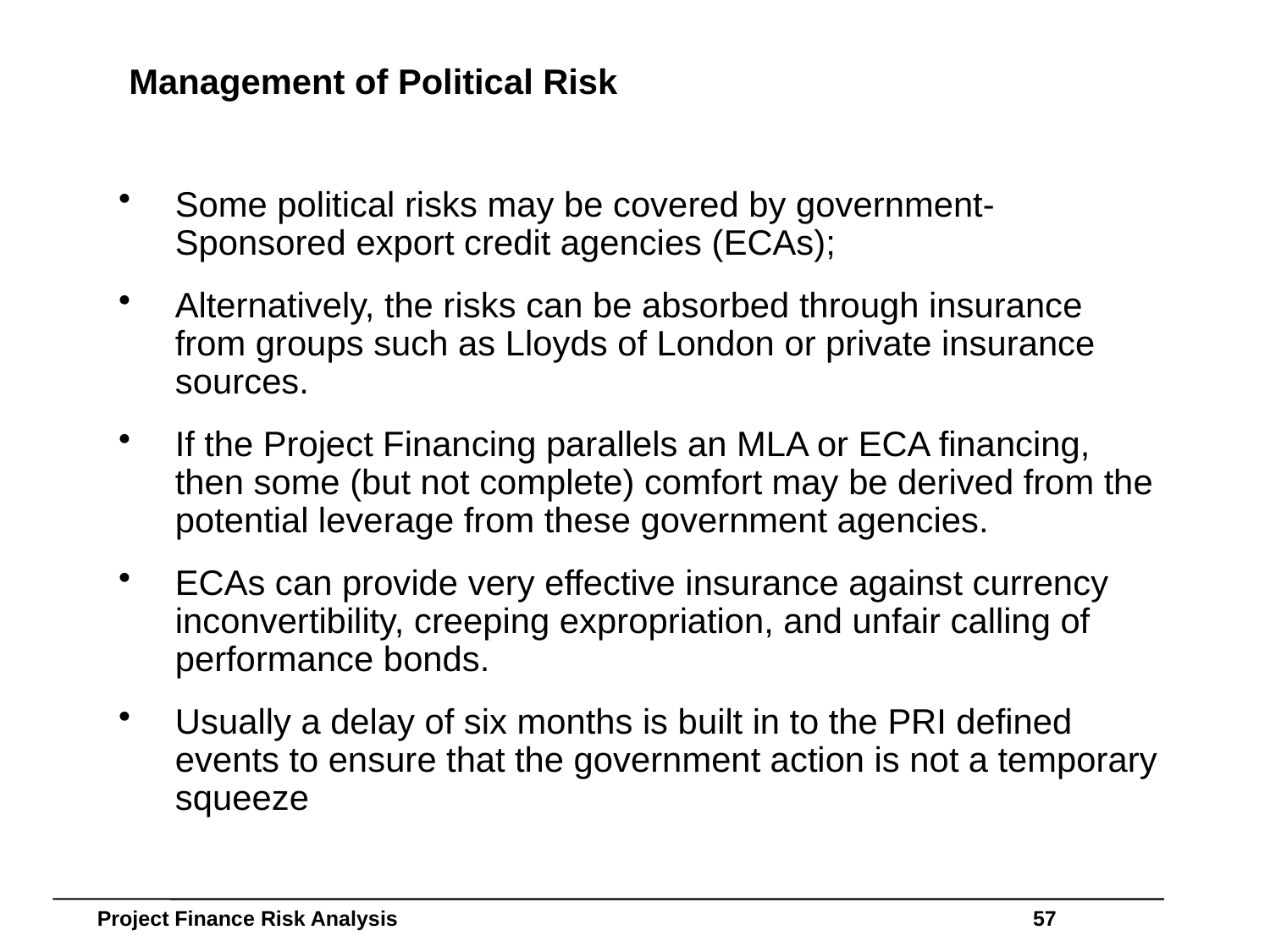

# Management of Political Risk
Some political risks may be covered by government-Sponsored export credit agencies (ECAs);
Alternatively, the risks can be absorbed through insurance from groups such as Lloyds of London or private insurance sources.
If the Project Financing parallels an MLA or ECA financing, then some (but not complete) comfort may be derived from the potential leverage from these government agencies.
ECAs can provide very effective insurance against currency inconvertibility, creeping expropriation, and unfair calling of performance bonds.
Usually a delay of six months is built in to the PRI defined events to ensure that the government action is not a temporary squeeze